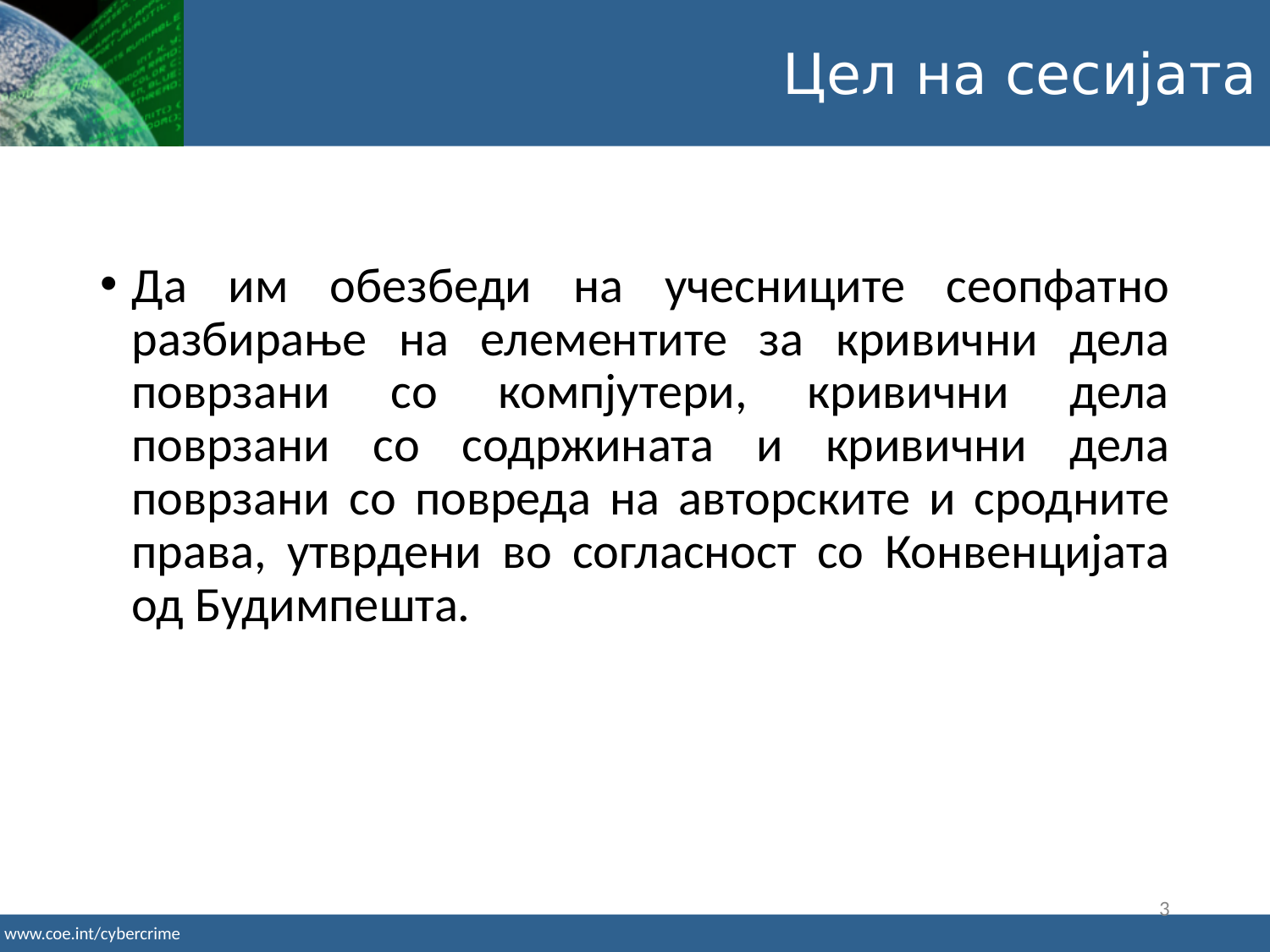

Цел на сесијата

Да им обезбеди на учесниците сеопфатно разбирање на елементите за кривични дела поврзани со компјутери, кривични дела поврзани со содржината и кривични дела поврзани со повреда на авторските и сродните права, утврдени во согласност со Конвенцијата од Будимпешта.
3